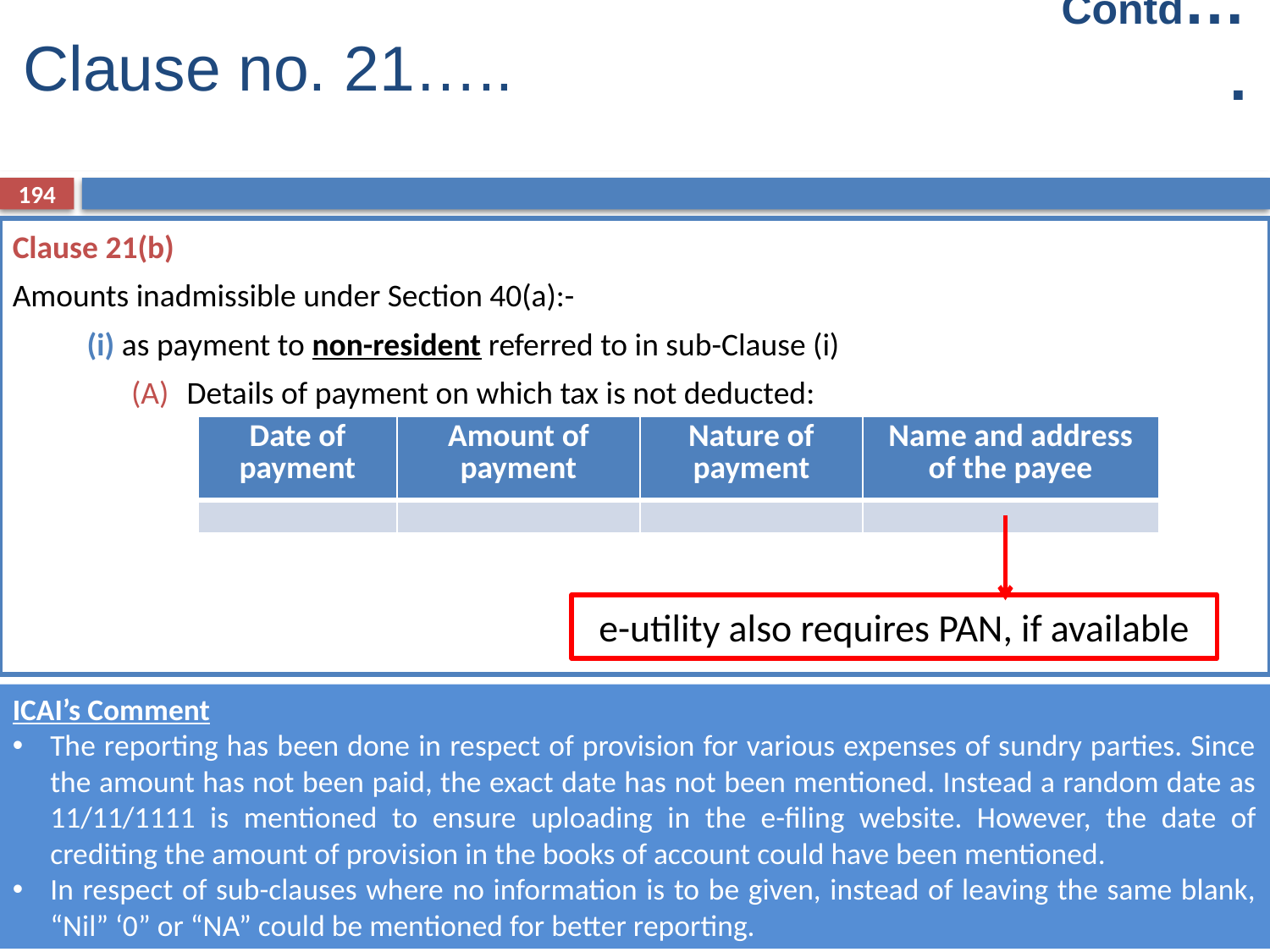

Contd….
# Clause no. 21…..
194

Clause 21(b)
Amounts inadmissible under Section 40(a):-
(i) as payment to non-resident referred to in sub-Clause (i)
 Details of payment on which tax is not deducted:

| Date of payment | Amount of payment | Nature of payment | Name and address of the payee |
| --- | --- | --- | --- |
|  |  |  |  |
e-utility also requires PAN, if available
ICAI’s Comment
The reporting has been done in respect of provision for various expenses of sundry parties. Since the amount has not been paid, the exact date has not been mentioned. Instead a random date as 11/11/1111 is mentioned to ensure uploading in the e-filing website. However, the date of crediting the amount of provision in the books of account could have been mentioned.
In respect of sub-clauses where no information is to be given, instead of leaving the same blank, “Nil” ‘0” or “NA” could be mentioned for better reporting.